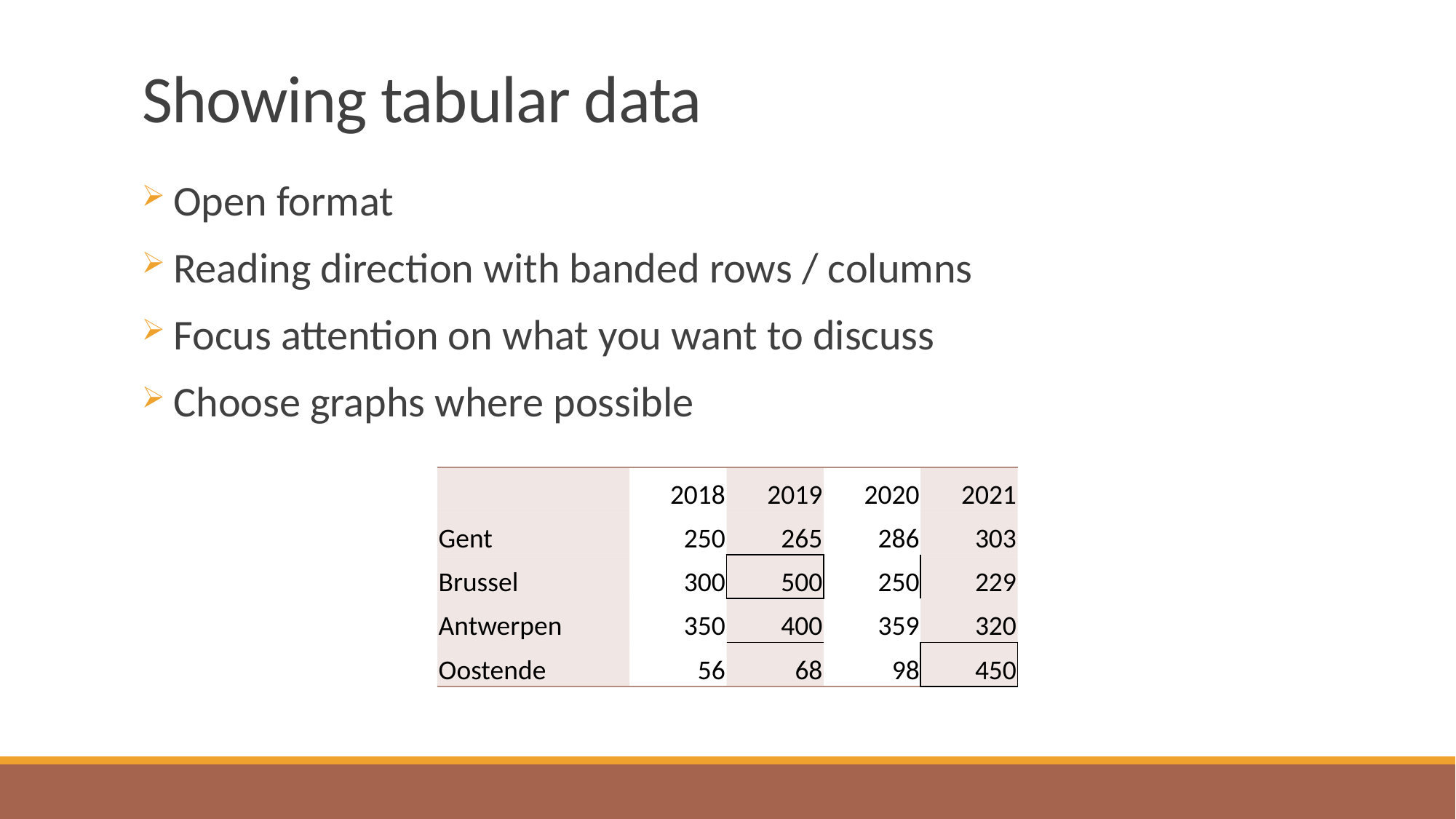

# Showing tabular data
Open format
Reading direction with banded rows / columns
Focus attention on what you want to discuss
Choose graphs where possible
|  | 2018 | 2019 | 2020 | 2021 |
| --- | --- | --- | --- | --- |
| Gent | 250 | 265 | 286 | 303 |
| Brussel | 300 | 500 | 250 | 229 |
| Antwerpen | 350 | 400 | 359 | 320 |
| Oostende | 56 | 68 | 98 | 450 |